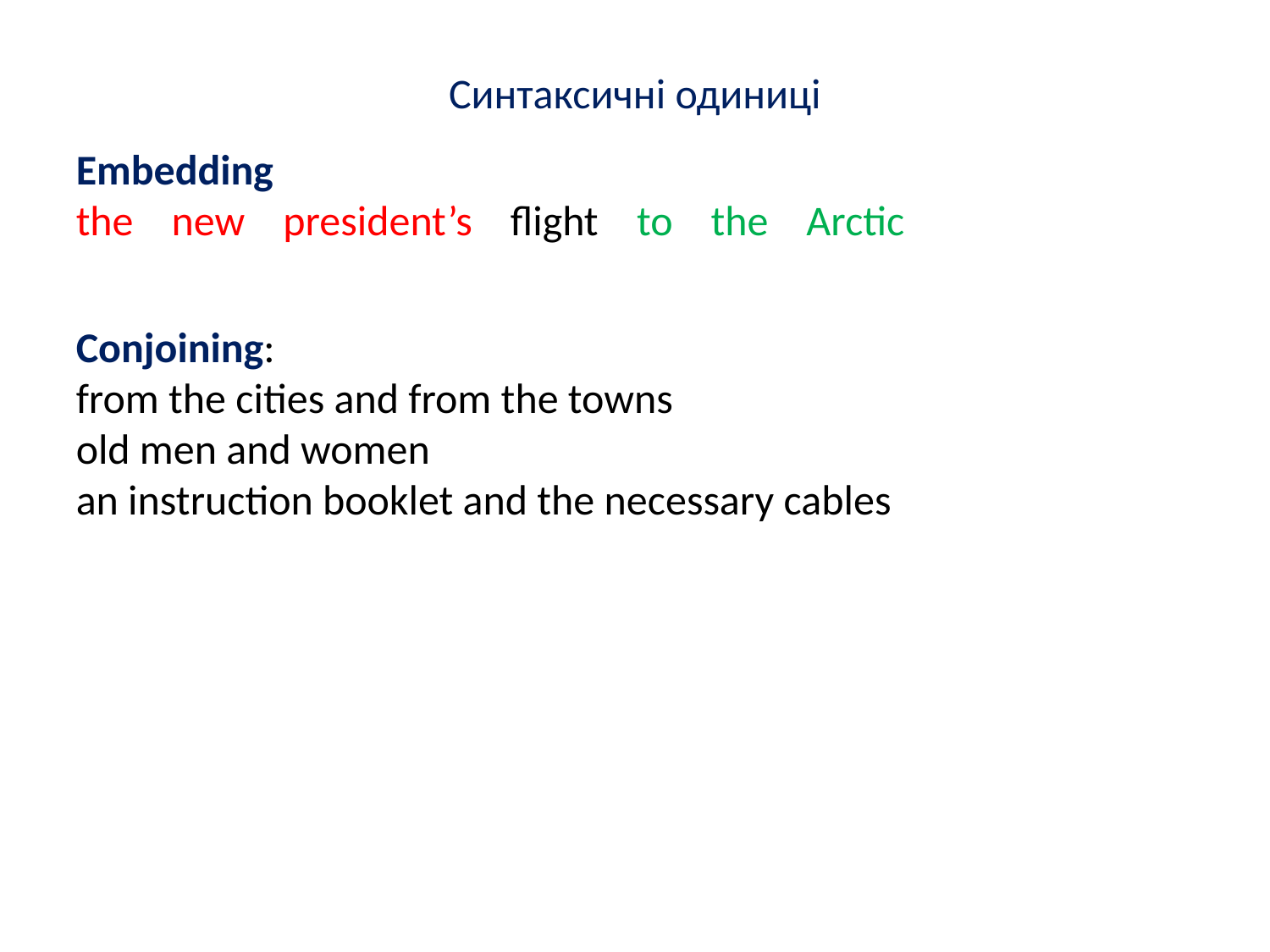

Синтаксичні одиниці
Embedding
the    new    president’s    flight    to    the    Arctic

Conjoining:
from the cities and from the towns
old men and women
an instruction booklet and the necessary cables